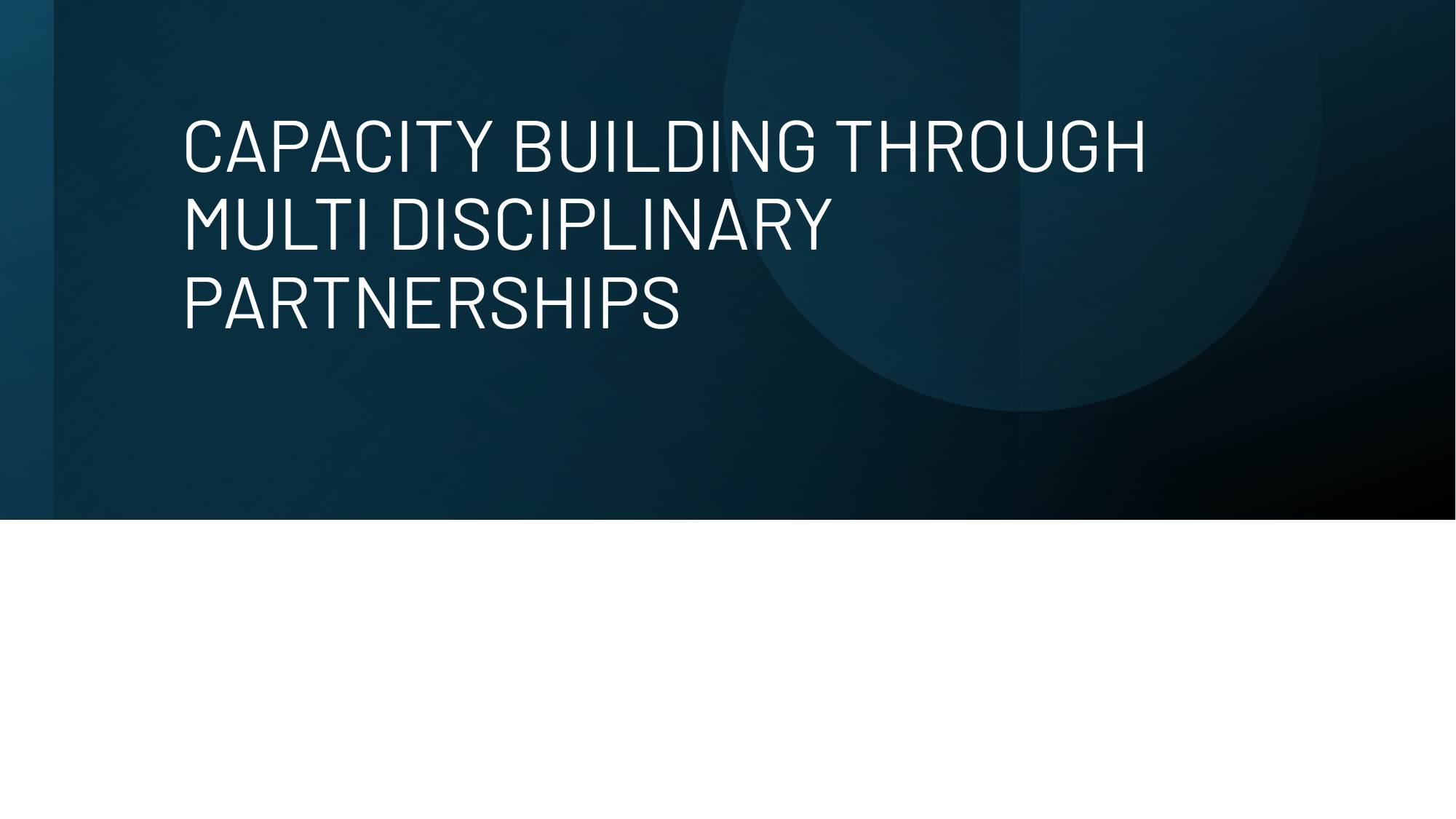

# CAPACITY BUILDING THROUGH MULTI DISCIPLINARY PARTNERSHIPS